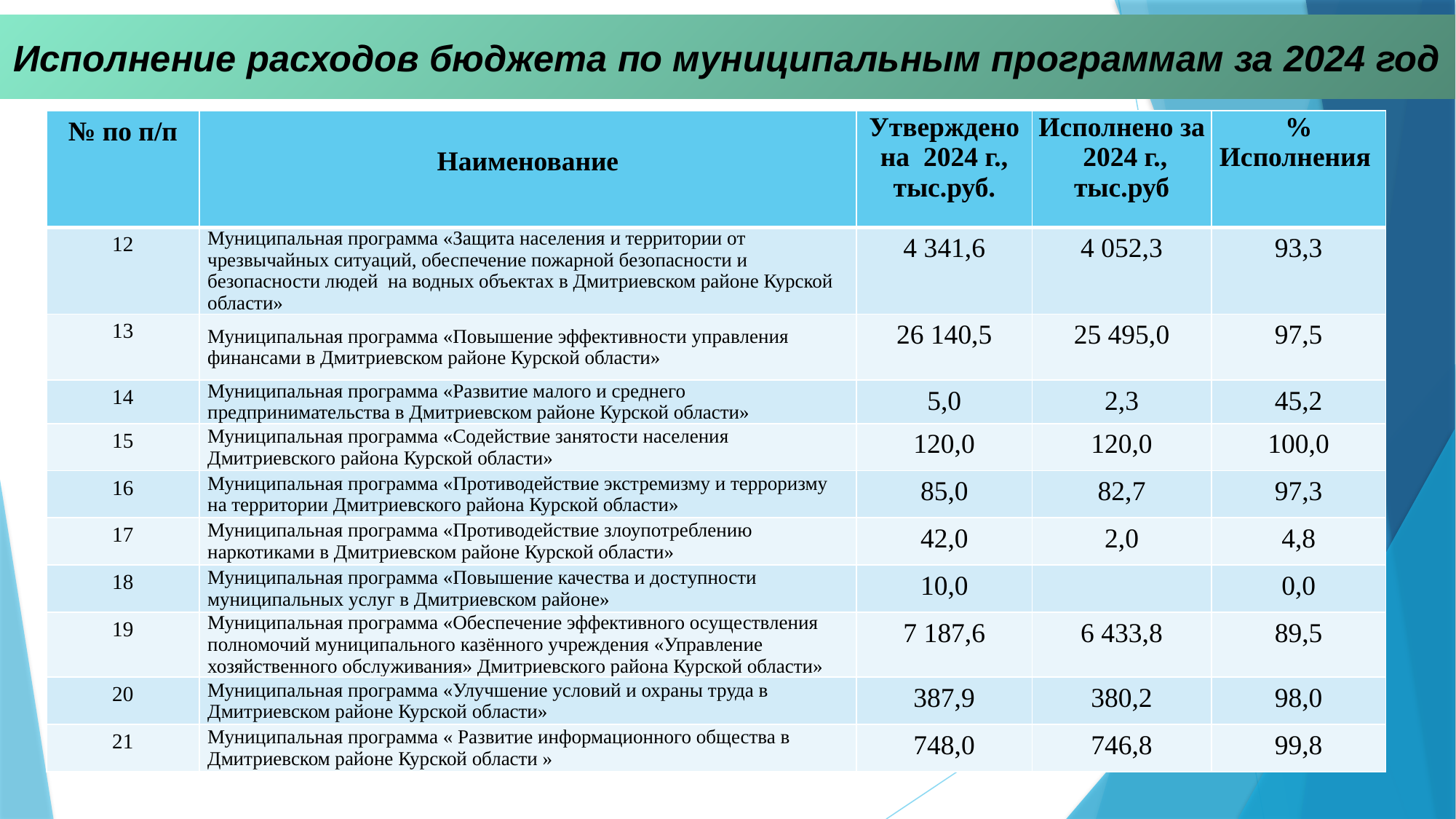

Исполнение расходов бюджета по муниципальным программам за 2024 год
| № по п/п | Наименование | Утверждено на 2024 г., тыс.руб. | Исполнено за 2024 г., тыс.руб | % Исполнения |
| --- | --- | --- | --- | --- |
| 12 | Муниципальная программа «Защита населения и территории от чрезвычайных ситуаций, обеспечение пожарной безопасности и безопасности людей на водных объектах в Дмитриевском районе Курской области» | 4 341,6 | 4 052,3 | 93,3 |
| 13 | Муниципальная программа «Повышение эффективности управления финансами в Дмитриевском районе Курской области» | 26 140,5 | 25 495,0 | 97,5 |
| 14 | Муниципальная программа «Развитие малого и среднего предпринимательства в Дмитриевском районе Курской области» | 5,0 | 2,3 | 45,2 |
| 15 | Муниципальная программа «Содействие занятости населения Дмитриевского района Курской области» | 120,0 | 120,0 | 100,0 |
| 16 | Муниципальная программа «Противодействие экстремизму и терроризму на территории Дмитриевского района Курской области» | 85,0 | 82,7 | 97,3 |
| 17 | Муниципальная программа «Противодействие злоупотреблению наркотиками в Дмитриевском районе Курской области» | 42,0 | 2,0 | 4,8 |
| 18 | Муниципальная программа «Повышение качества и доступности муниципальных услуг в Дмитриевском районе» | 10,0 |  | 0,0 |
| 19 | Муниципальная программа «Обеспечение эффективного осуществления полномочий муниципального казённого учреждения «Управление хозяйственного обслуживания» Дмитриевского района Курской области» | 7 187,6 | 6 433,8 | 89,5 |
| 20 | Муниципальная программа «Улучшение условий и охраны труда в Дмитриевском районе Курской области» | 387,9 | 380,2 | 98,0 |
| 21 | Муниципальная программа « Развитие информационного общества в Дмитриевском районе Курской области » | 748,0 | 746,8 | 99,8 |